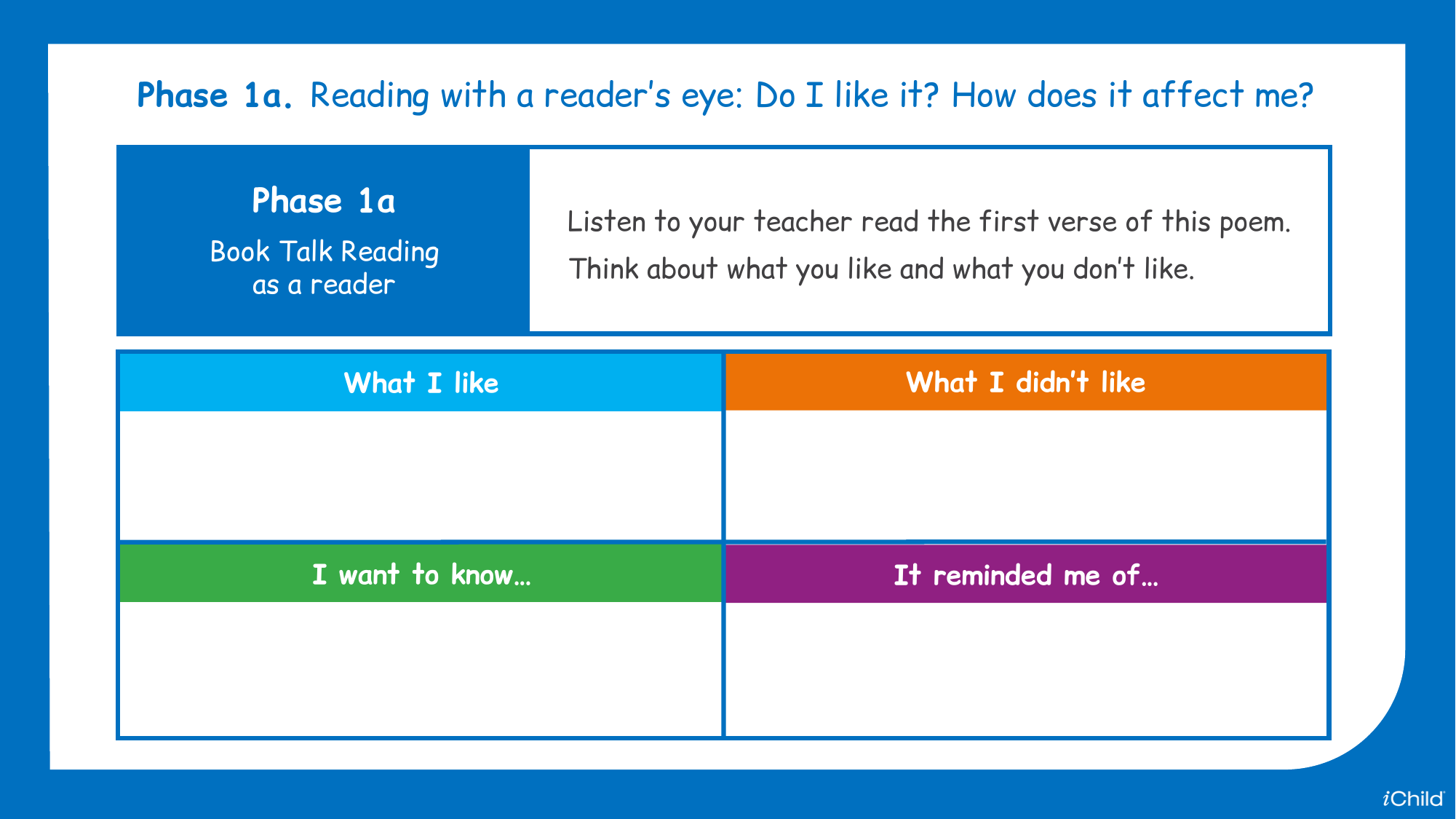

Phase 1a. Reading with a reader’s eye: Do I like it? How does it affect me?
Phase 1a
Book Talk Reading
as a reader

Listen to your teacher read the first verse of this poem.
Think about what you like and what you don’t like.

What I didn’t like
What I like

I want to know…
It reminded me of…